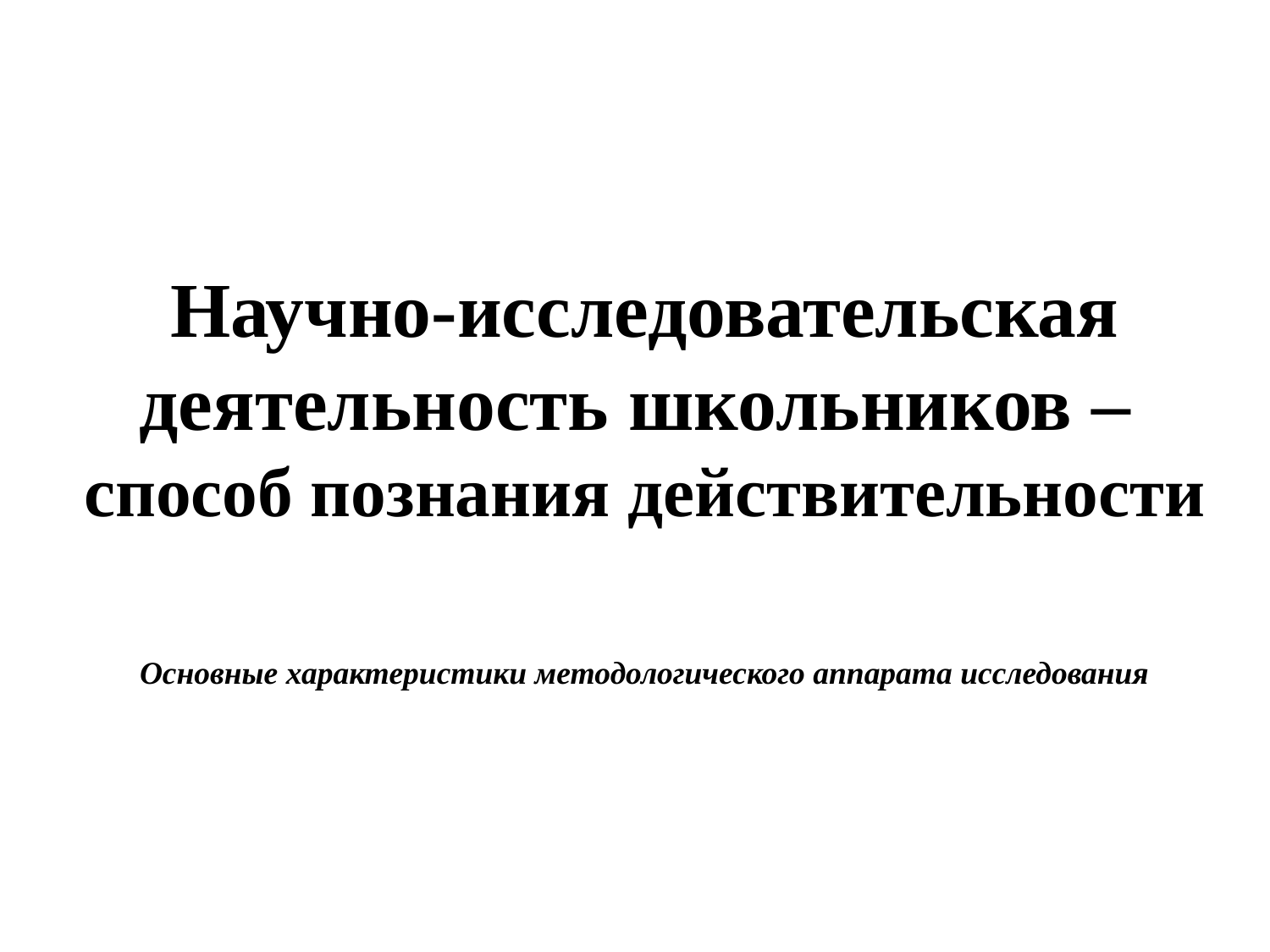

# Научно-исследовательская деятельность школьников – способ познания действительности
Основные характеристики методологического аппарата исследования